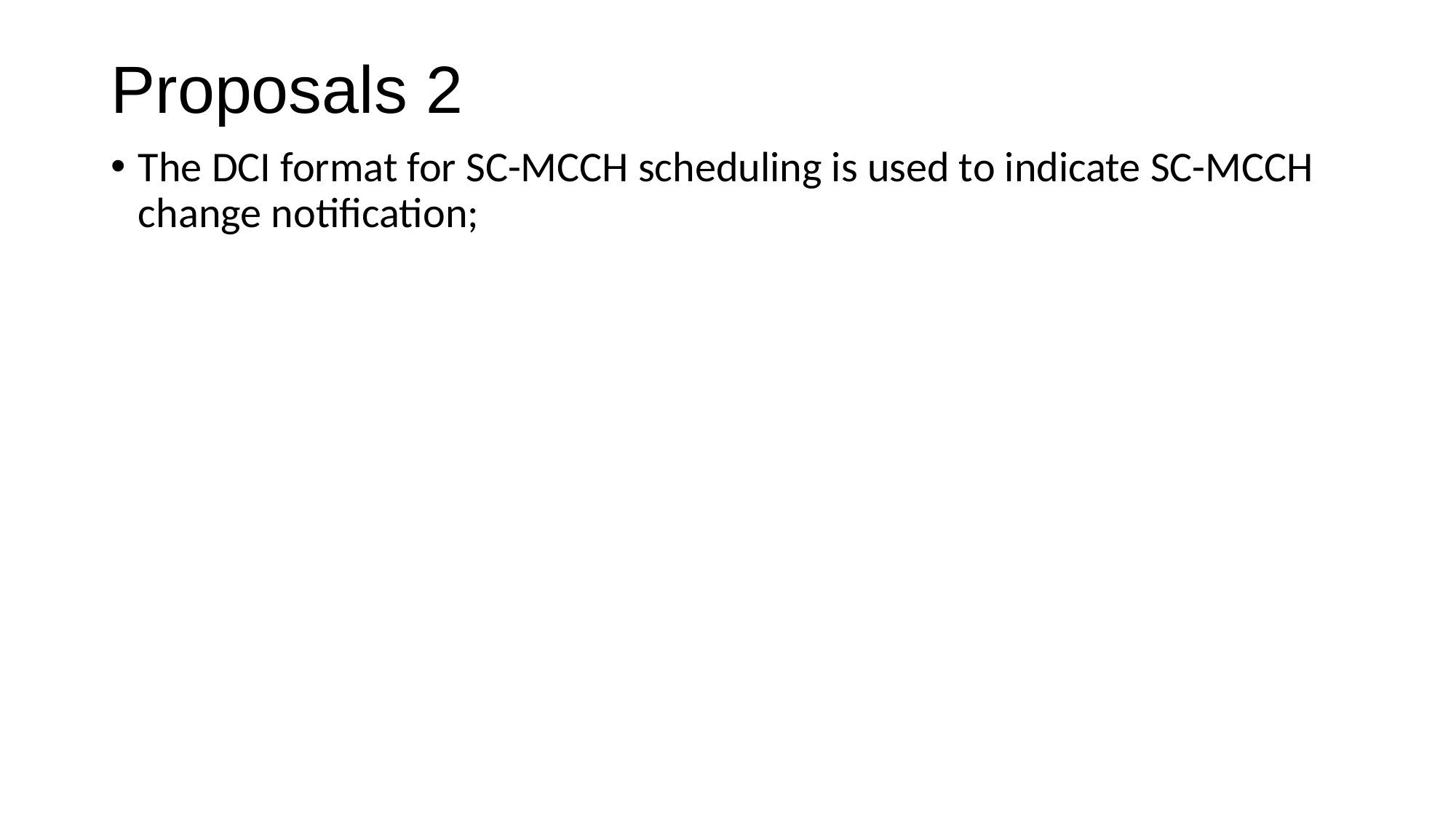

# Proposals 2
The DCI format for SC-MCCH scheduling is used to indicate SC-MCCH change notification;